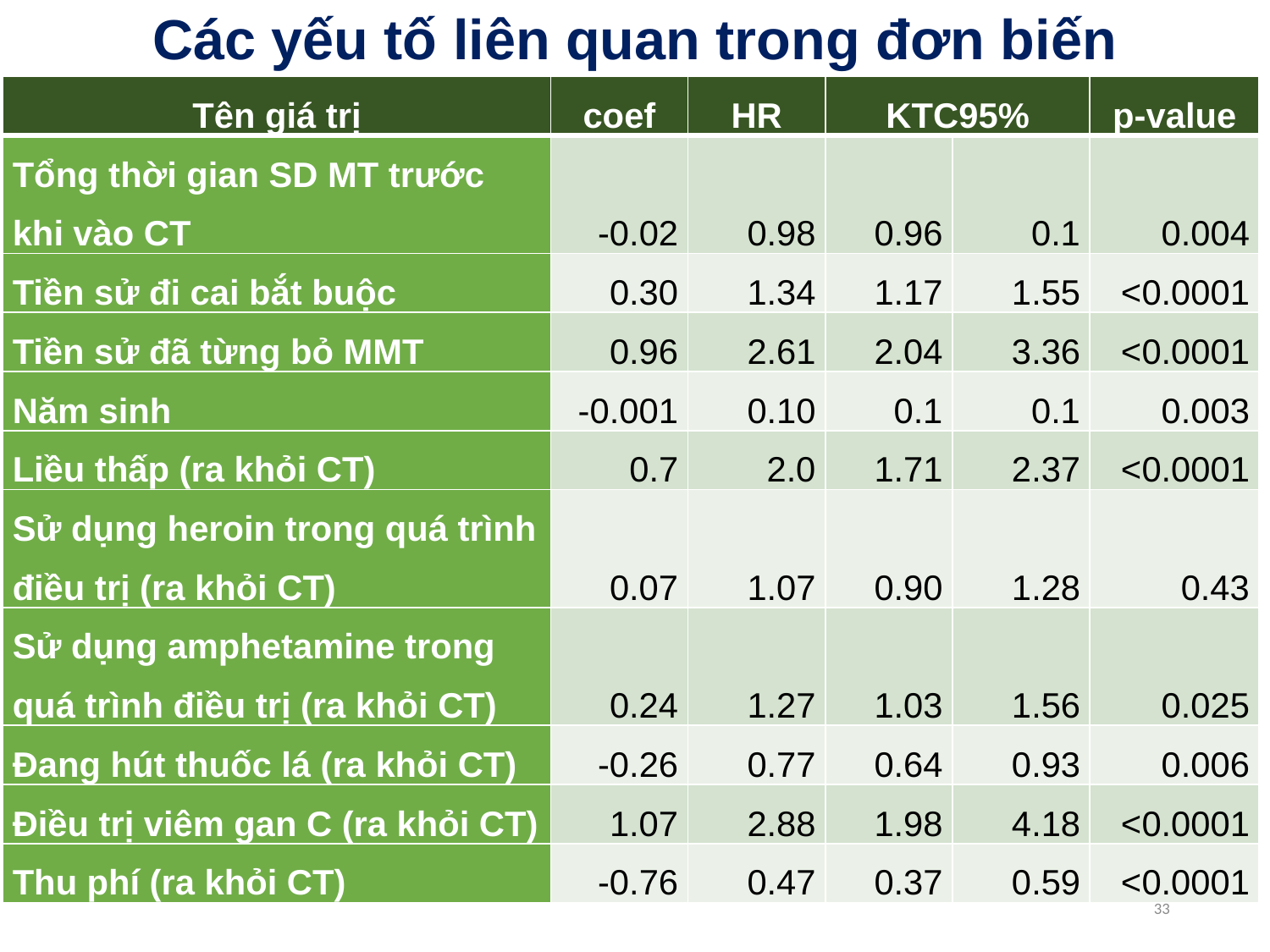

Các yếu tố liên quan trong đơn biến
#
| Tên giá trị | coef | HR | KTC95% |  | p-value |
| --- | --- | --- | --- | --- | --- |
| Tổng thời gian SD MT trước khi vào CT | -0.02 | 0.98 | 0.96 | 0.1 | 0.004 |
| Tiền sử đi cai bắt buộc | 0.30 | 1.34 | 1.17 | 1.55 | <0.0001 |
| Tiền sử đã từng bỏ MMT | 0.96 | 2.61 | 2.04 | 3.36 | <0.0001 |
| Năm sinh | -0.001 | 0.10 | 0.1 | 0.1 | 0.003 |
| Liều thấp (ra khỏi CT) | 0.7 | 2.0 | 1.71 | 2.37 | <0.0001 |
| Sử dụng heroin trong quá trình điều trị (ra khỏi CT) | 0.07 | 1.07 | 0.90 | 1.28 | 0.43 |
| Sử dụng amphetamine trong quá trình điều trị (ra khỏi CT) | 0.24 | 1.27 | 1.03 | 1.56 | 0.025 |
| Đang hút thuốc lá (ra khỏi CT) | -0.26 | 0.77 | 0.64 | 0.93 | 0.006 |
| Điều trị viêm gan C (ra khỏi CT) | 1.07 | 2.88 | 1.98 | 4.18 | <0.0001 |
| Thu phí (ra khỏi CT) | -0.76 | 0.47 | 0.37 | 0.59 | <0.0001 |
33